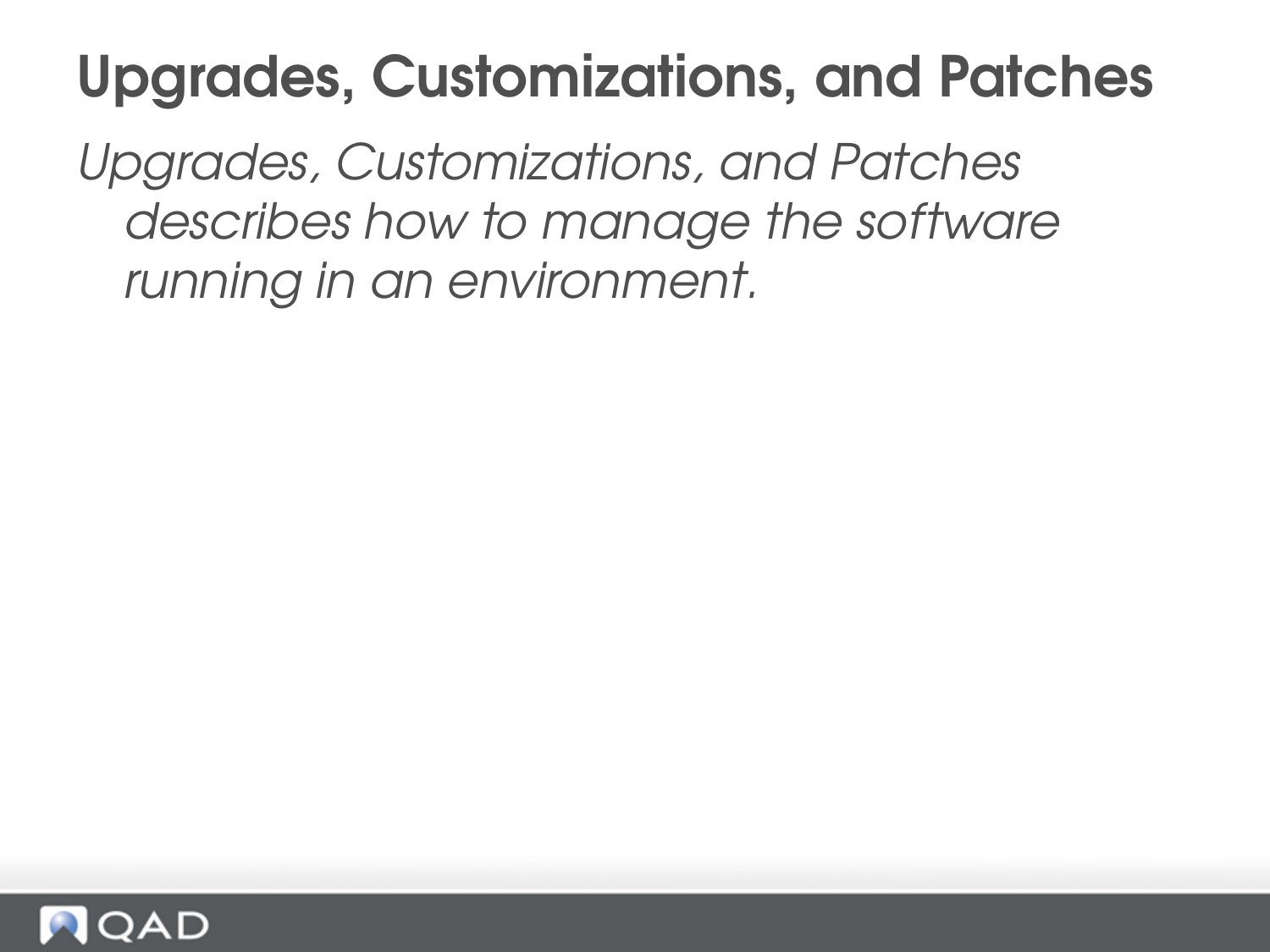

# Upgrades, Customizations, and Patches
Upgrades, Customizations, and Patches describes how to manage the software running in an environment.